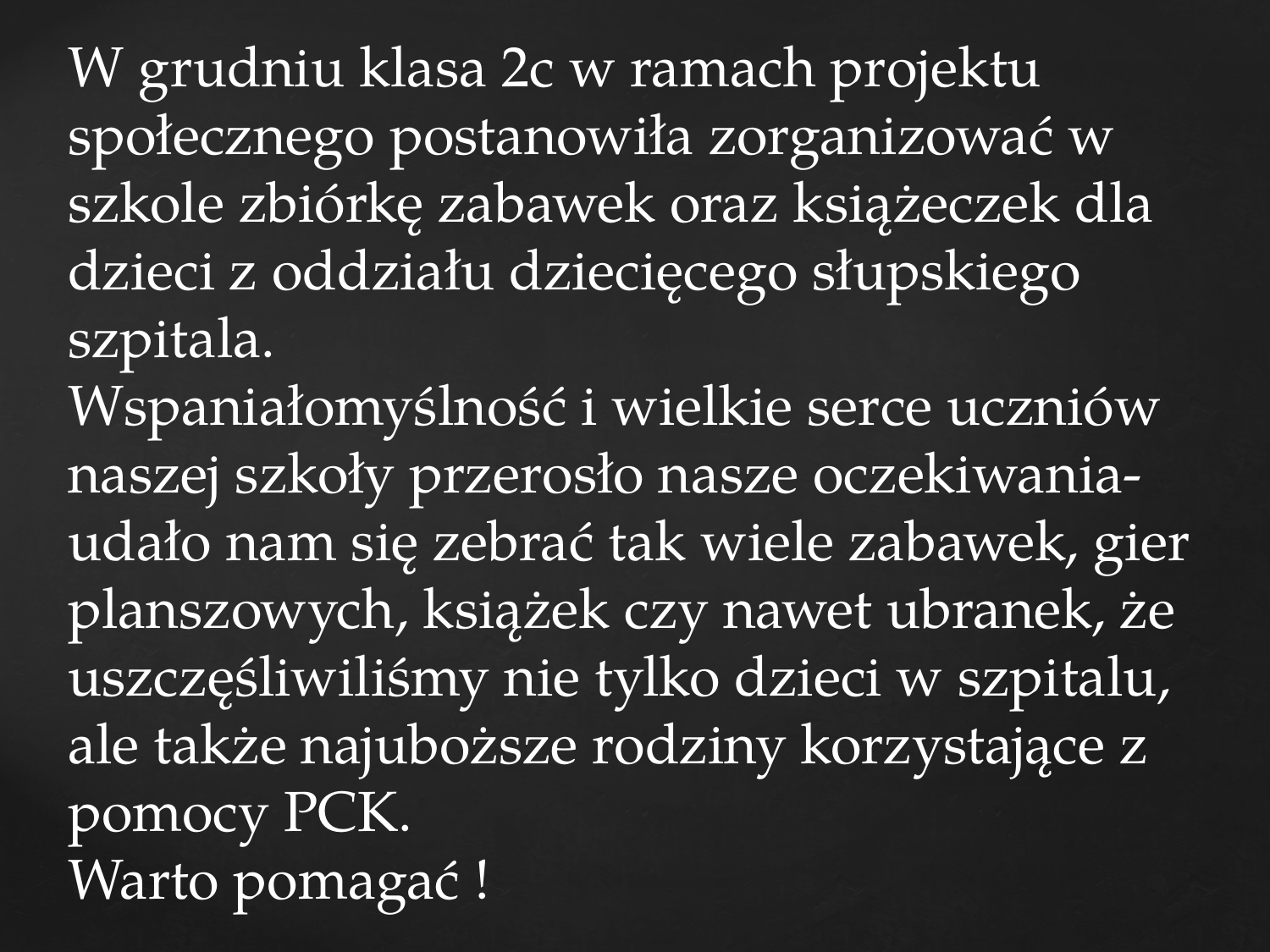

# W grudniu klasa 2c w ramach projektu społecznego postanowiła zorganizować w szkole zbiórkę zabawek oraz książeczek dla dzieci z oddziału dziecięcego słupskiego szpitala. Wspaniałomyślność i wielkie serce uczniów naszej szkoły przerosło nasze oczekiwania- udało nam się zebrać tak wiele zabawek, gier planszowych, książek czy nawet ubranek, że uszczęśliwiliśmy nie tylko dzieci w szpitalu, ale także najuboższe rodziny korzystające z pomocy PCK. Warto pomagać !